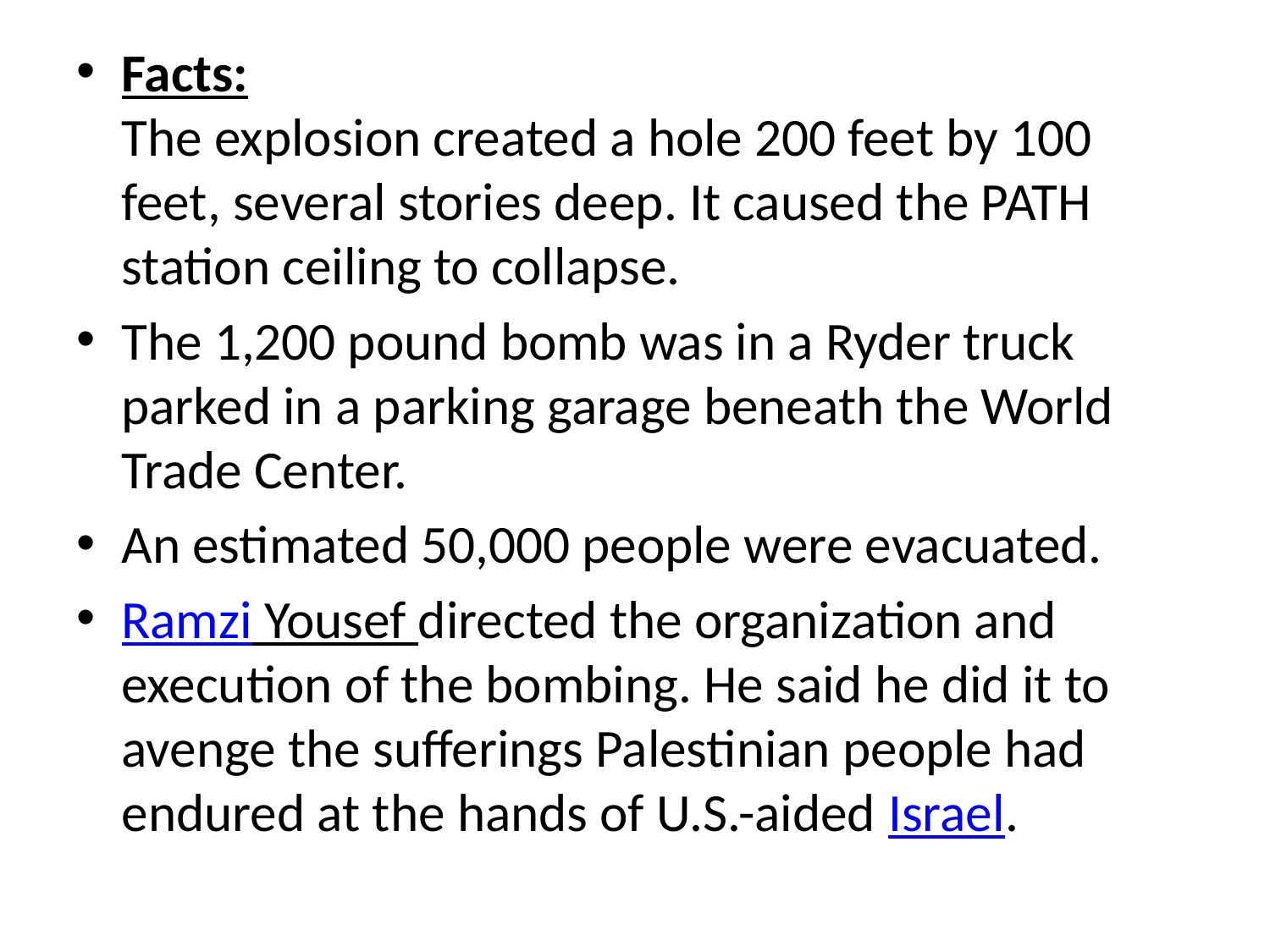

Facts:
The explosion created a hole 200 feet by 100 feet, several stories deep. It caused the PATH station ceiling to collapse.
The 1,200 pound bomb was in a Ryder truck parked in a parking garage beneath the World Trade Center.
An estimated 50,000 people were evacuated.
Ramzi Yousef directed the organization and execution of the bombing. He said he did it to avenge the sufferings Palestinian people had endured at the hands of U.S.-aided Israel.